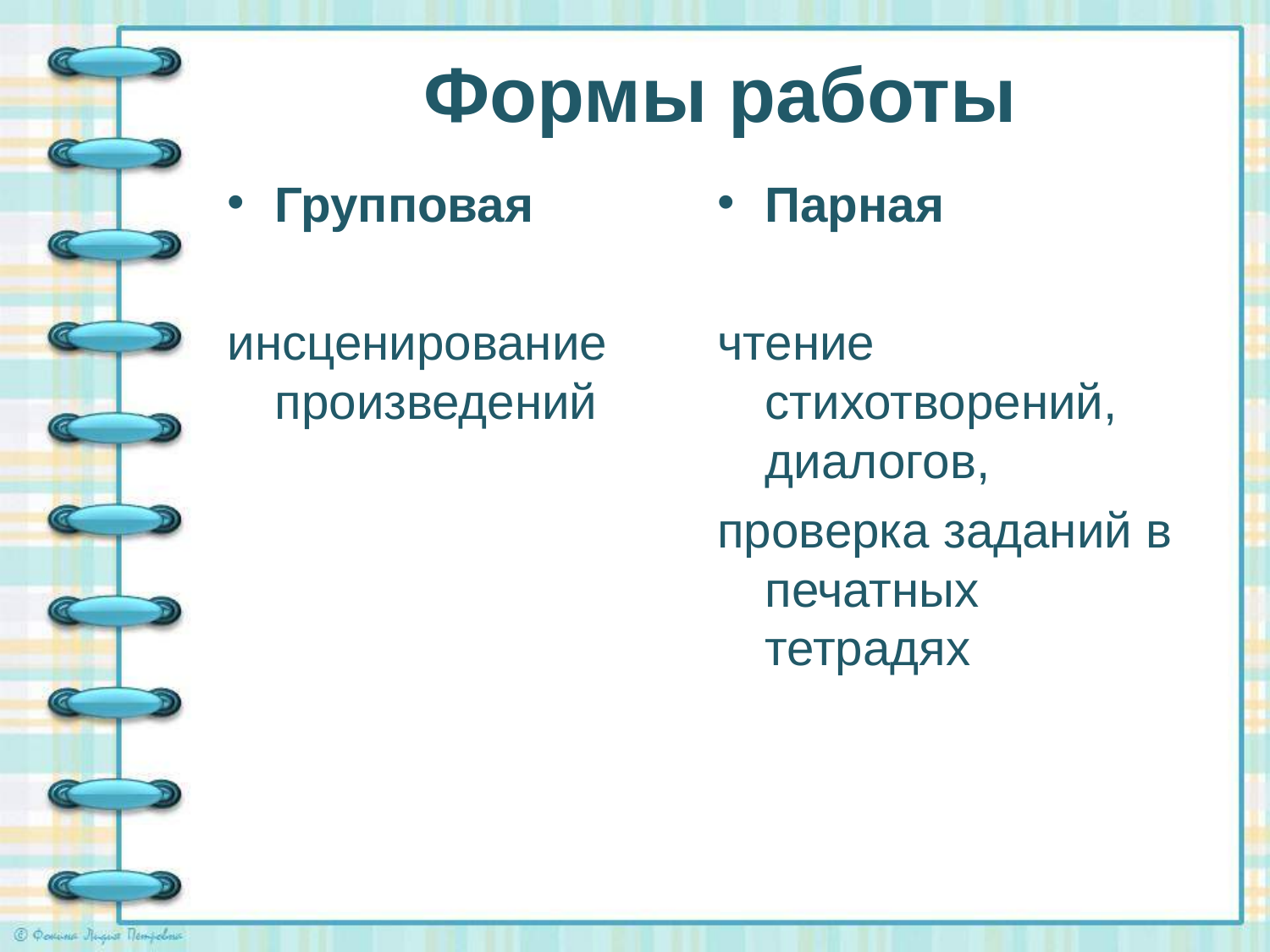

# Формы работы
Групповая

инсценирование произведений
Парная

чтение стихотворений, диалогов,
проверка заданий в печатных тетрадях